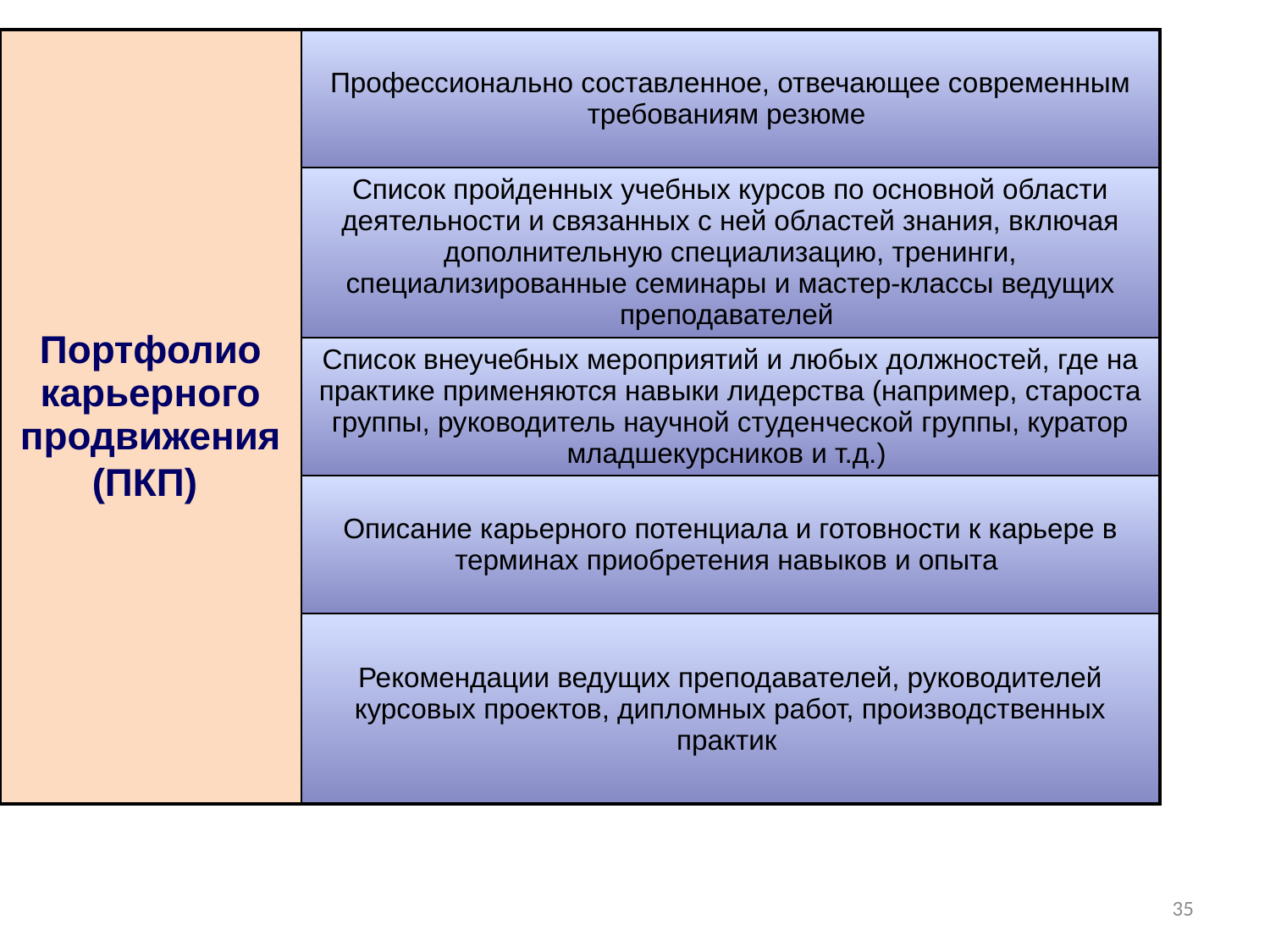

| Портфолио карьерного продвижения (ПКП) | Профессионально составленное, отвечающее современным требованиям резюме |
| --- | --- |
|  | Список пройденных учебных курсов по основной области деятельности и связанных с ней областей знания, включая дополнительную специализацию, тренинги, специализированные семинары и мастер-классы ведущих преподавателей |
|  | Список внеучебных мероприятий и любых должностей, где на практике применяются навыки лидерства (например, староста группы, руководитель научной студенческой группы, куратор младшекурсников и т.д.) |
|  | Описание карьерного потенциала и готовности к карьере в терминах приобретения навыков и опыта |
|  | Рекомендации ведущих преподавателей, руководителей курсовых проектов, дипломных работ, производственных практик |
35